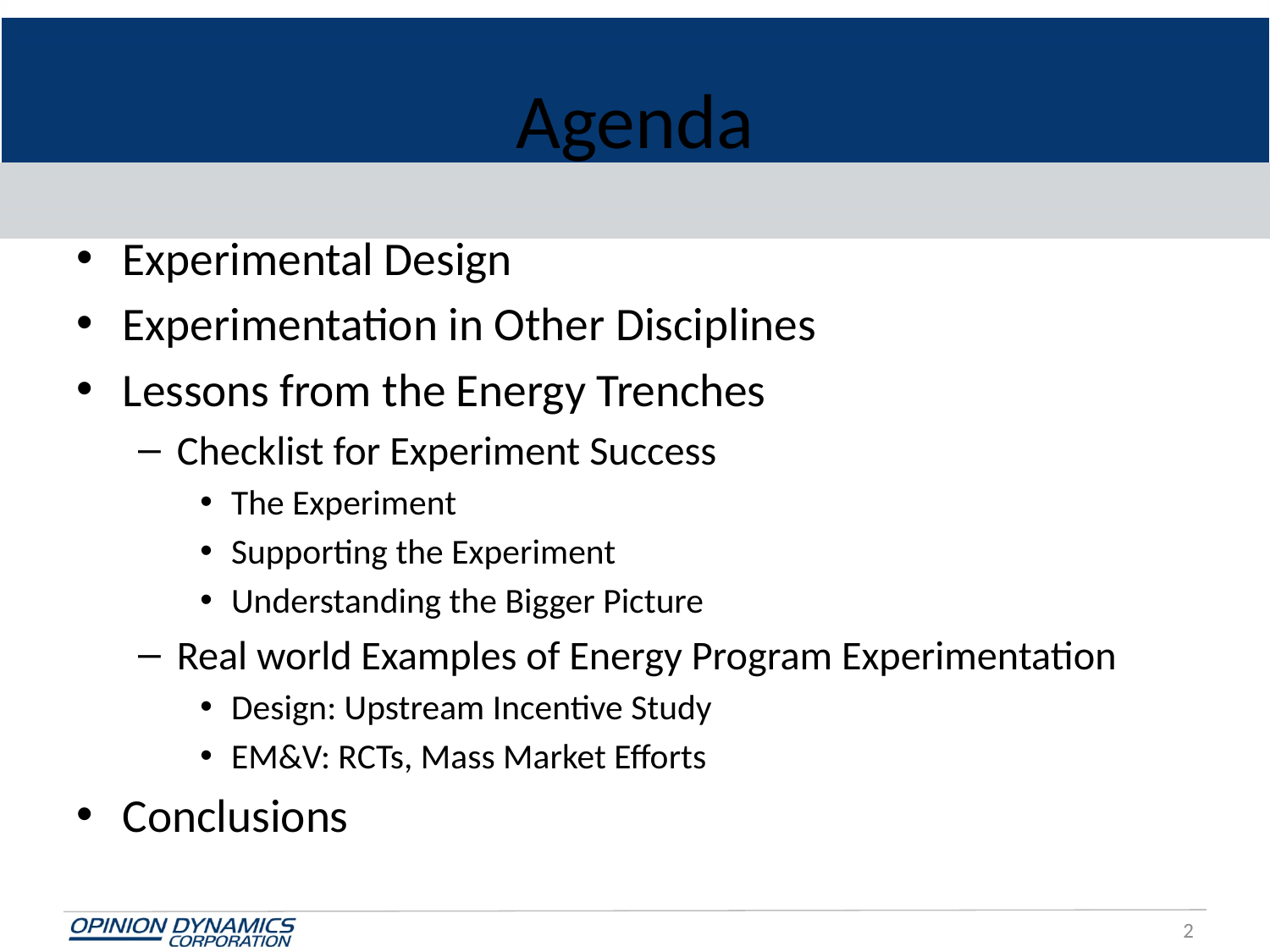

# Agenda
Experimental Design
Experimentation in Other Disciplines
Lessons from the Energy Trenches
Checklist for Experiment Success
The Experiment
Supporting the Experiment
Understanding the Bigger Picture
Real world Examples of Energy Program Experimentation
Design: Upstream Incentive Study
EM&V: RCTs, Mass Market Efforts
Conclusions

2